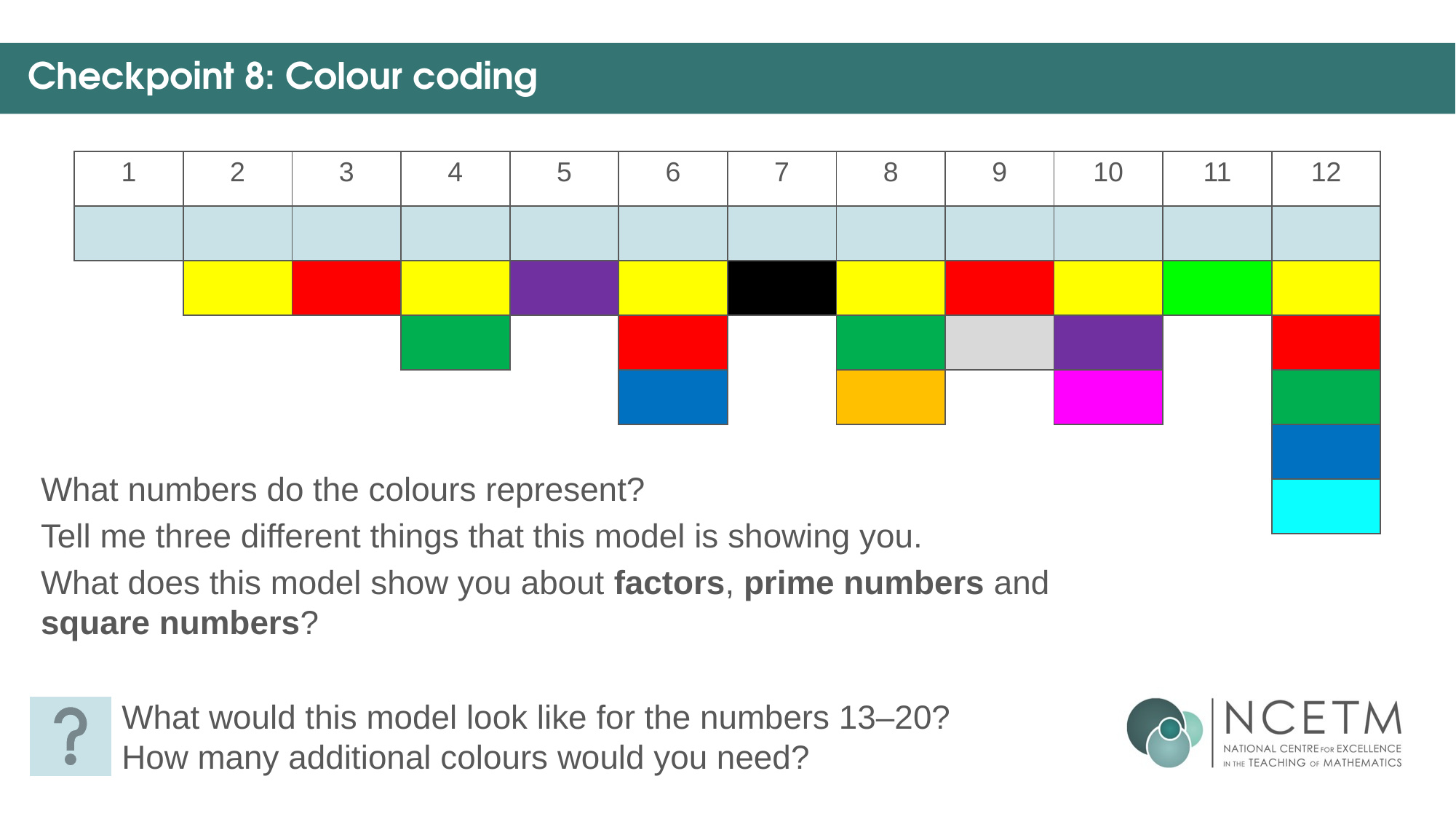

Checkpoint 8: Colour coding
| 1 | 2 | 3 | 4 | 5 | 6 | 7 | 8 | 9 | 10 | 11 | 12 |
| --- | --- | --- | --- | --- | --- | --- | --- | --- | --- | --- | --- |
|  |  |  |  |  |  |  |  |  |  |  |  |
|  |  |  |  |  |  |  |  |  |  |  |  |
|  |  |  |  |  |  |  |  |  |  |  |  |
|  |  |  |  |  |  |  |  |  |  |  |  |
|  |  |  |  |  |  |  |  |  |  |  |  |
|  |  |  |  |  |  |  |  |  |  |  |  |
|  |  |  |  |  |  |  |  |  |  |  |  |
What numbers do the colours represent?
Tell me three different things that this model is showing you.
What does this model show you about factors, prime numbers and square numbers?
What would this model look like for the numbers 13–20? How many additional colours would you need?